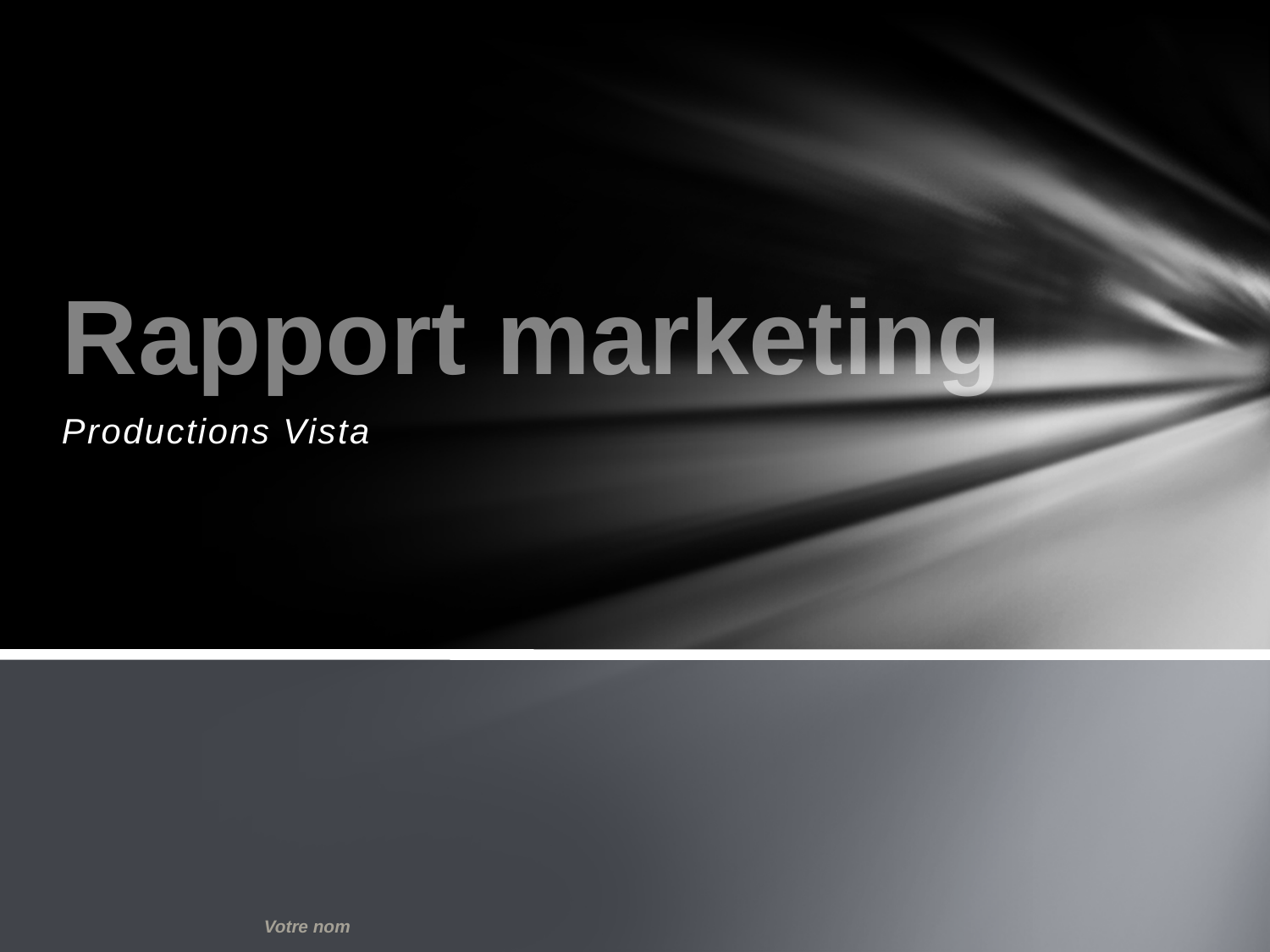

# Rapport marketing
Productions Vista
Votre nom